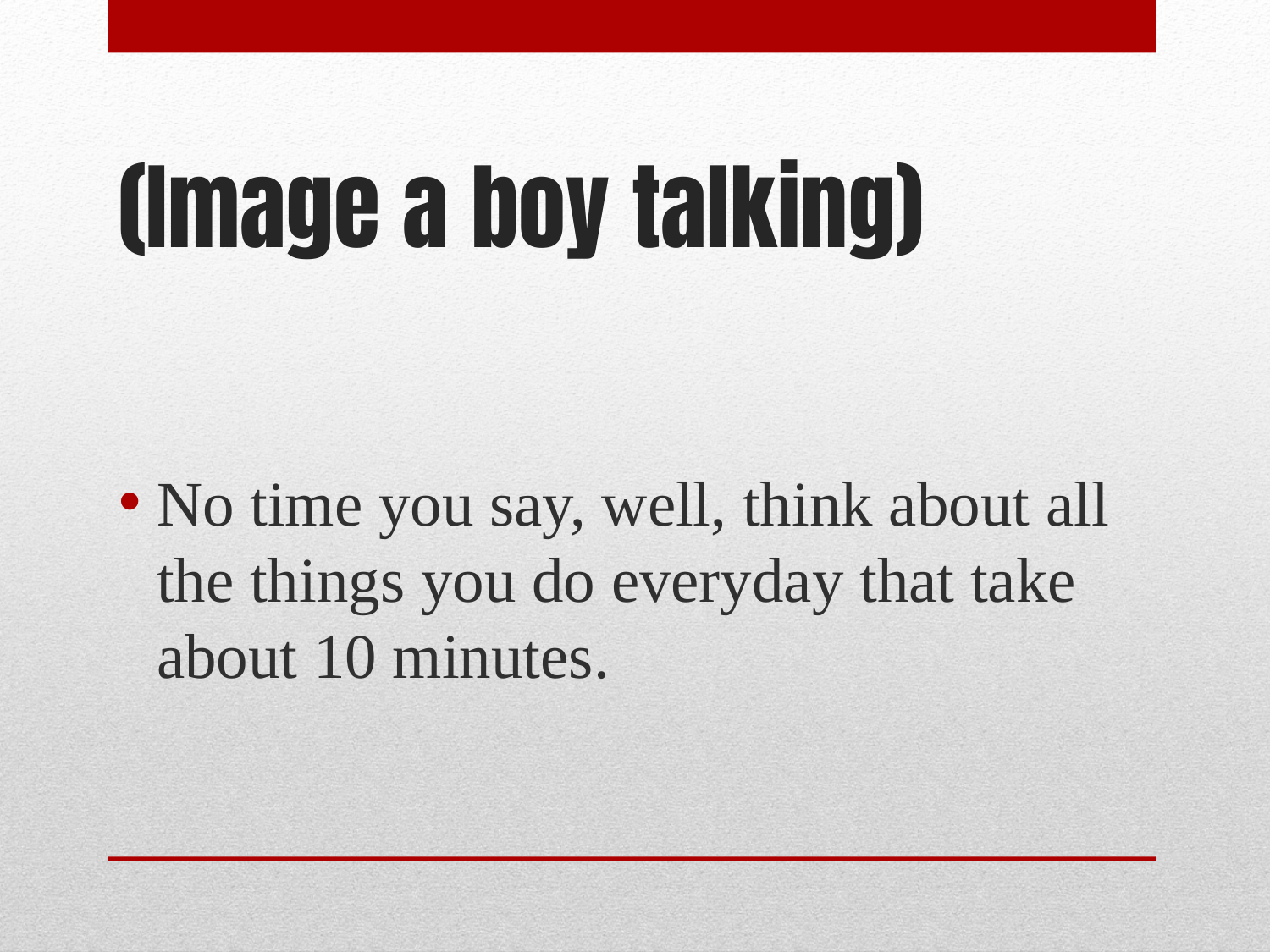

# (Image a boy talking)
No time you say, well, think about all the things you do everyday that take about 10 minutes.